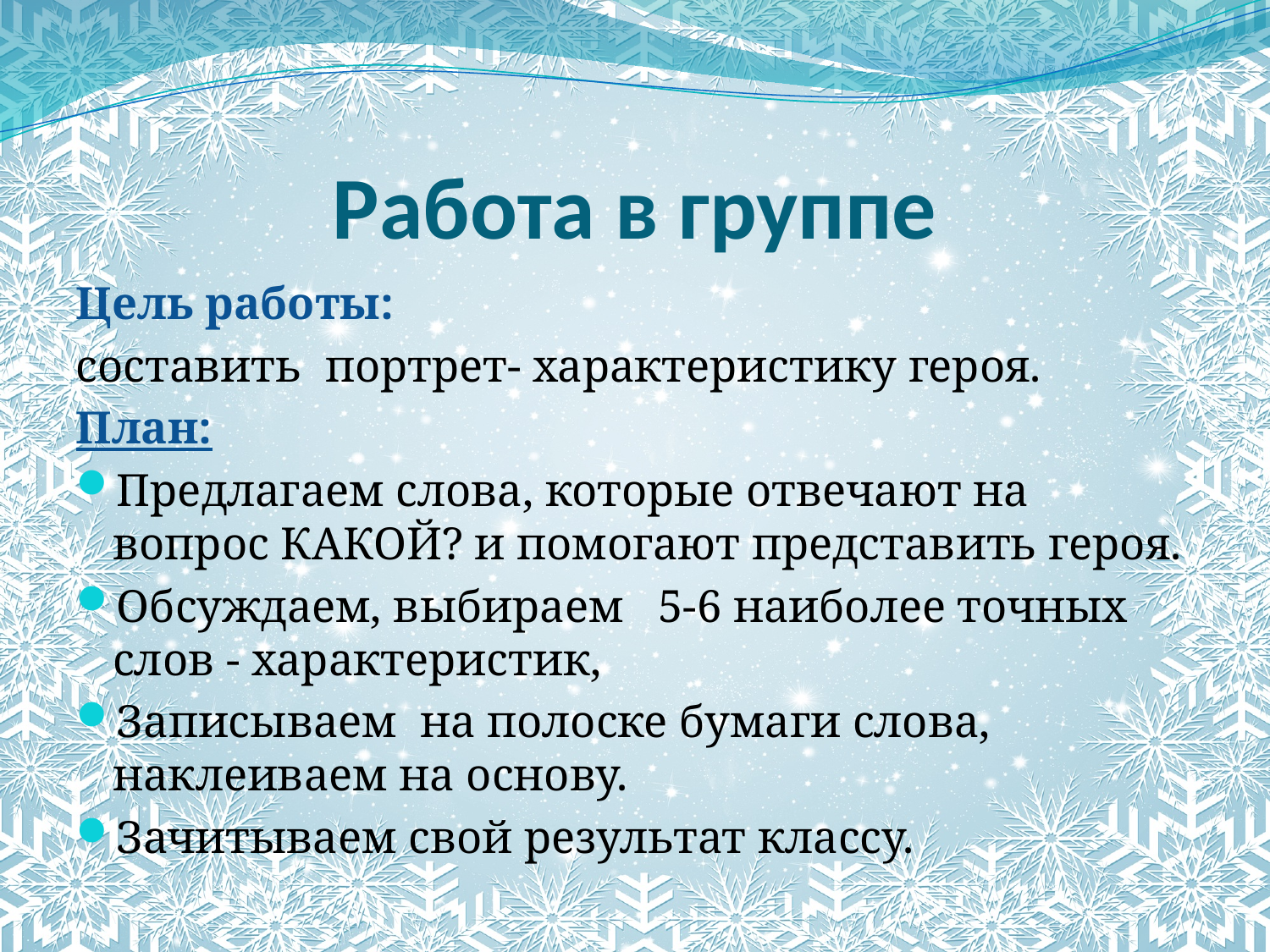

# Работа в группе
Цель работы:
составить  портрет- характеристику героя.
План:
Предлагаем слова, которые отвечают на вопрос КАКОЙ? и помогают представить героя.
Обсуждаем, выбираем   5-6 наиболее точных слов - характеристик,
Записываем  на полоске бумаги слова, наклеиваем на основу.
Зачитываем свой результат классу.